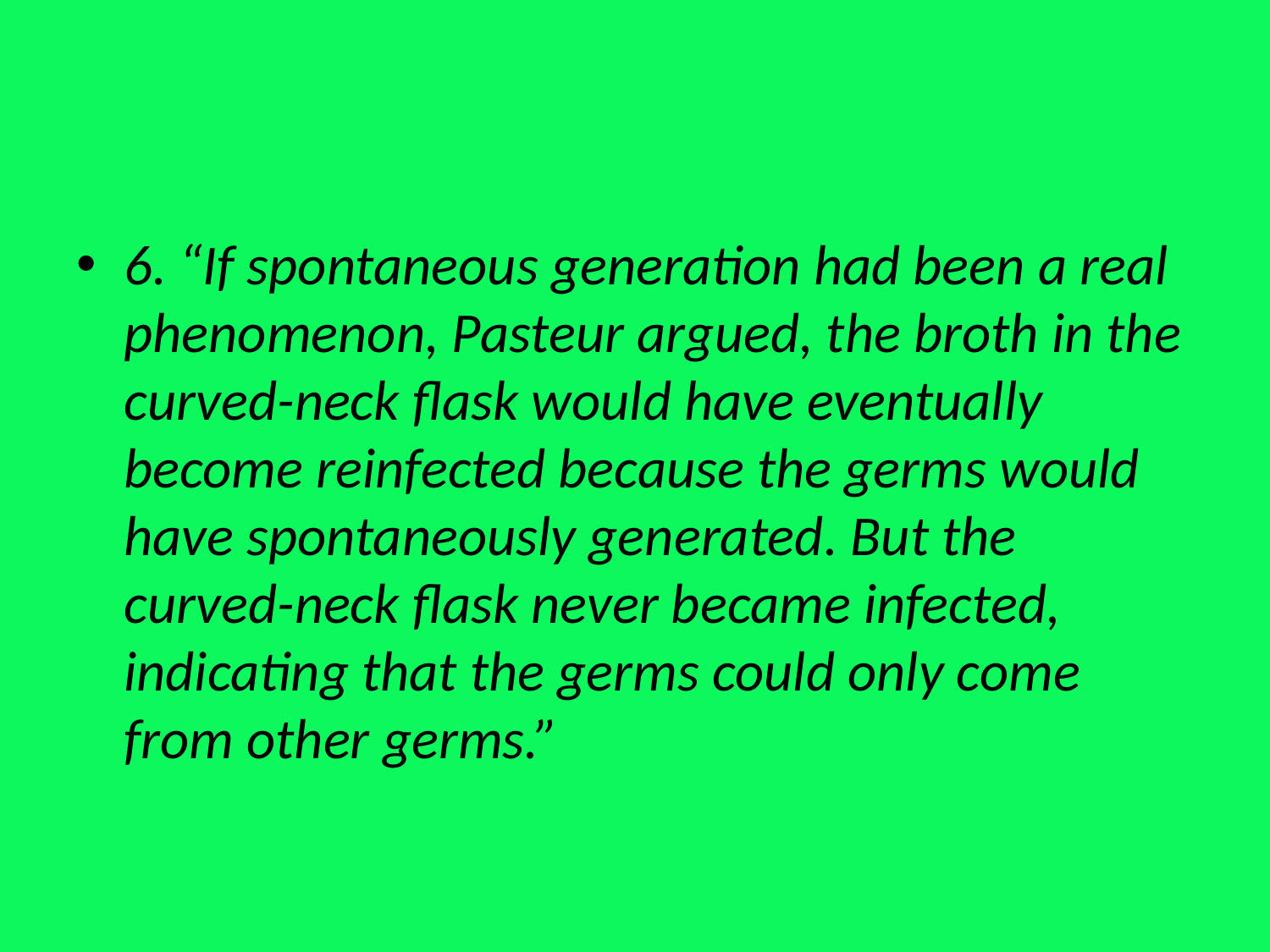

#
6. “If spontaneous generation had been a real phenomenon, Pasteur argued, the broth in the curved-neck flask would have eventually become reinfected because the germs would have spontaneously generated. But the curved-neck flask never became infected, indicating that the germs could only come from other germs.”